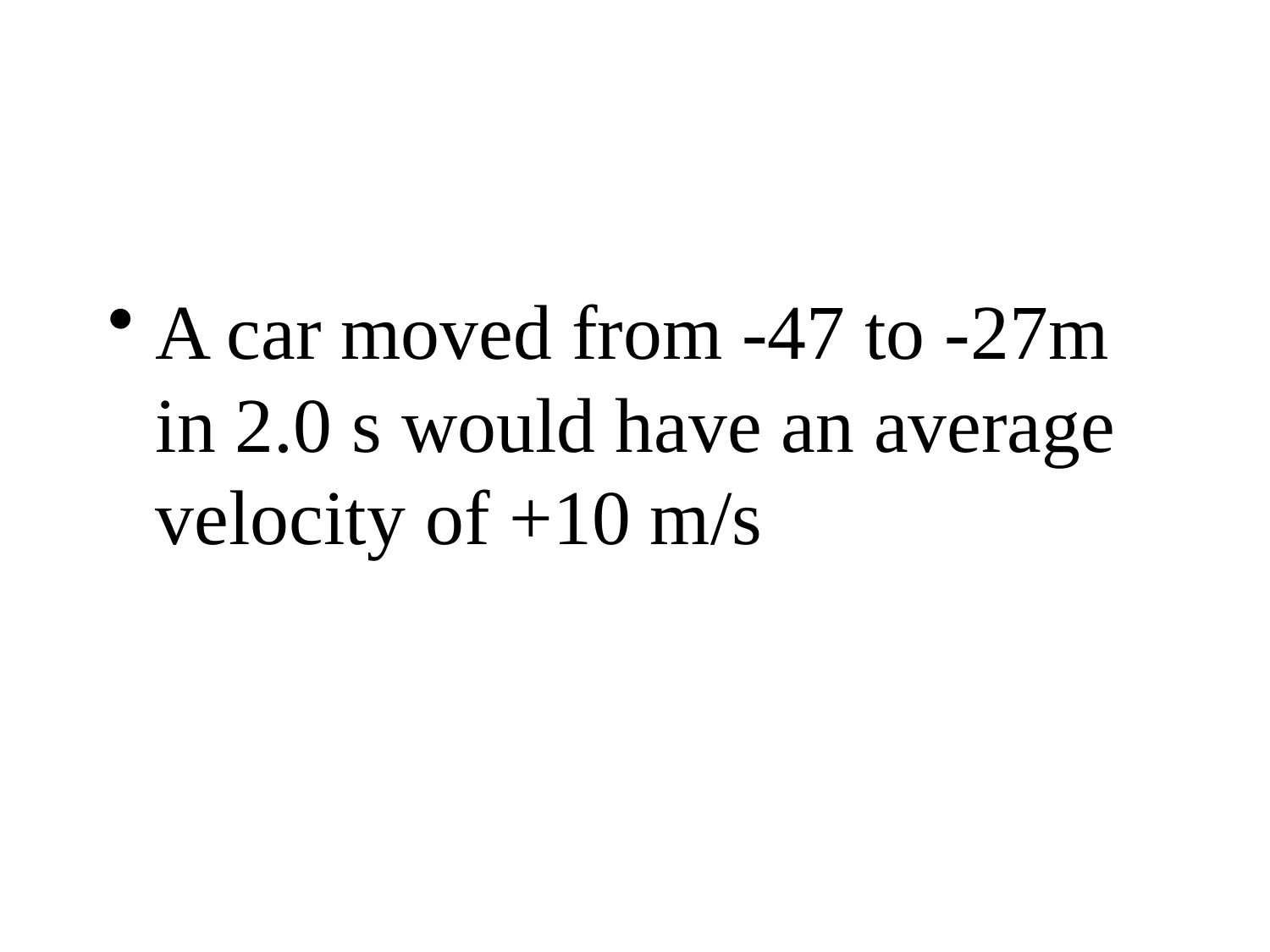

#
A car moved from -47 to -27m in 2.0 s would have an average velocity of +10 m/s